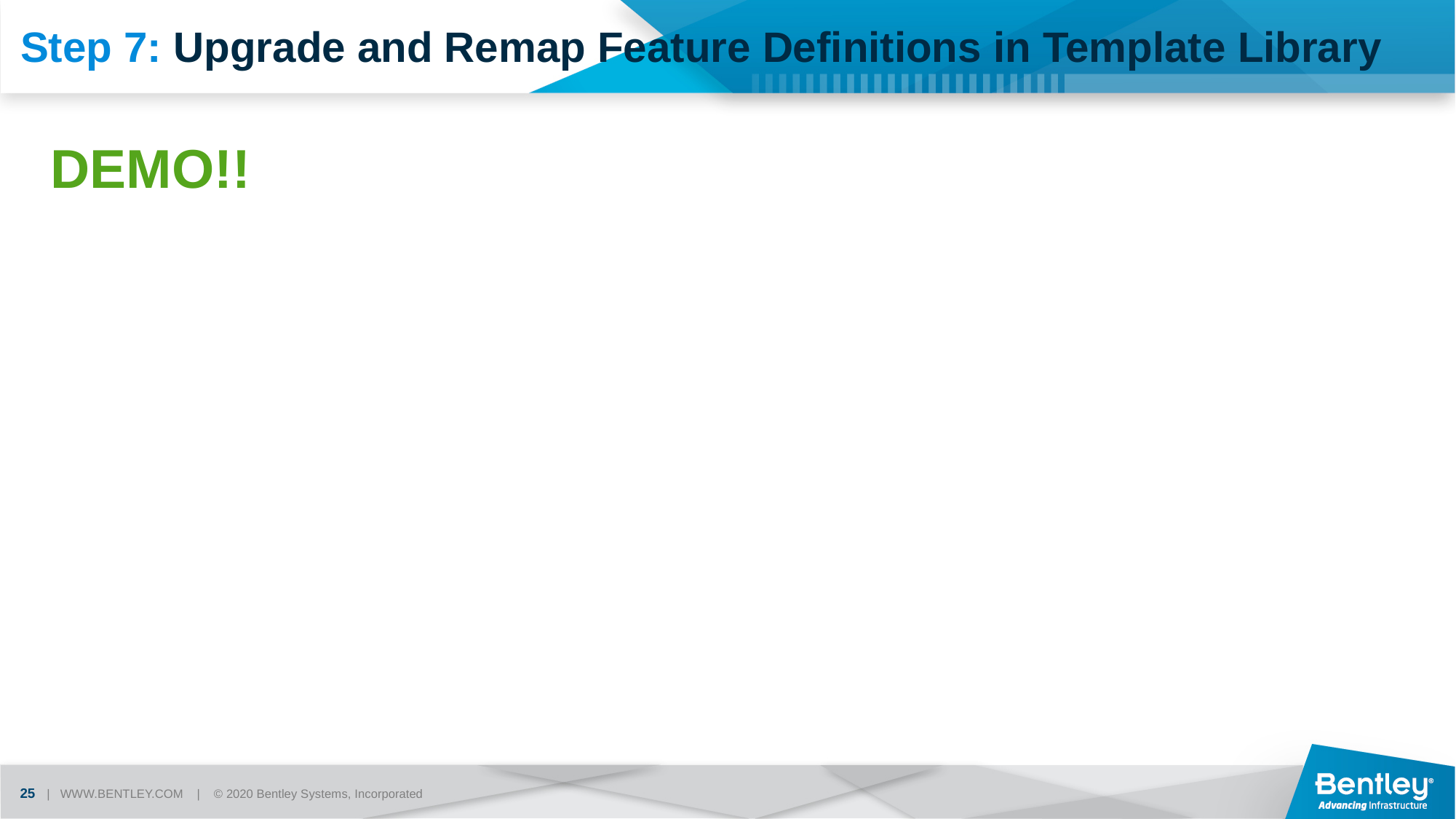

Step 7: Upgrade and Remap Feature Definitions in Template Library
DEMO!!